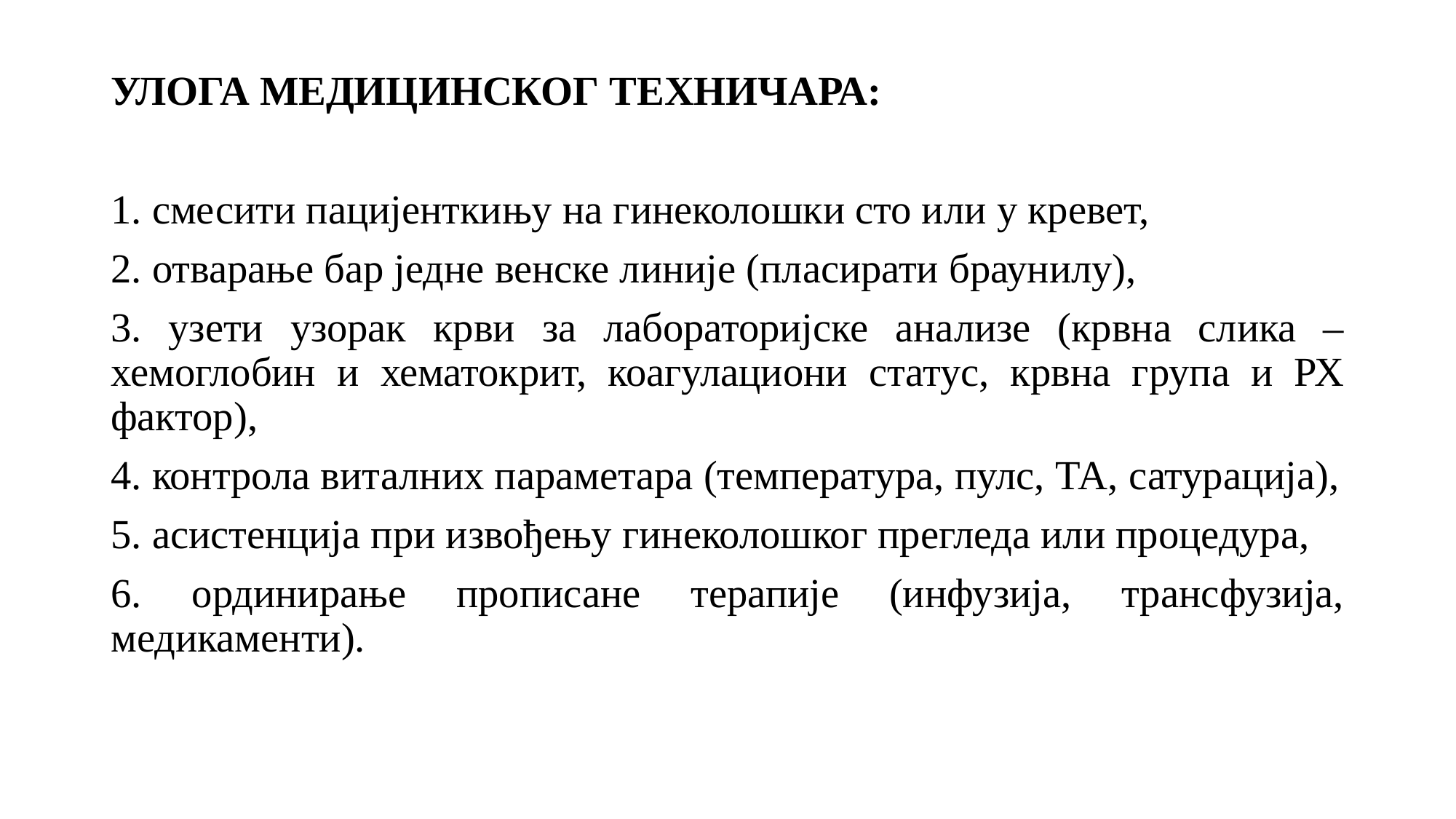

УЛОГА МЕДИЦИНСКОГ ТЕХНИЧАРА:

1. смесити пацијенткињу на гинеколошки сто или у кревет,
2. отварање бар једне венске линије (пласирати браунилу),
3. узети узорак крви за лабораторијске анализе (крвна слика – хемоглобин и хематокрит, коагулациони статус, крвна група и РХ фактор),
4. контрола виталних параметара (температура, пулс, ТА, сатурација),
5. асистенција при извођењу гинеколошког прегледа или процедура,
6. ординирање прописане терапије (инфузија, трансфузија, медикаменти).